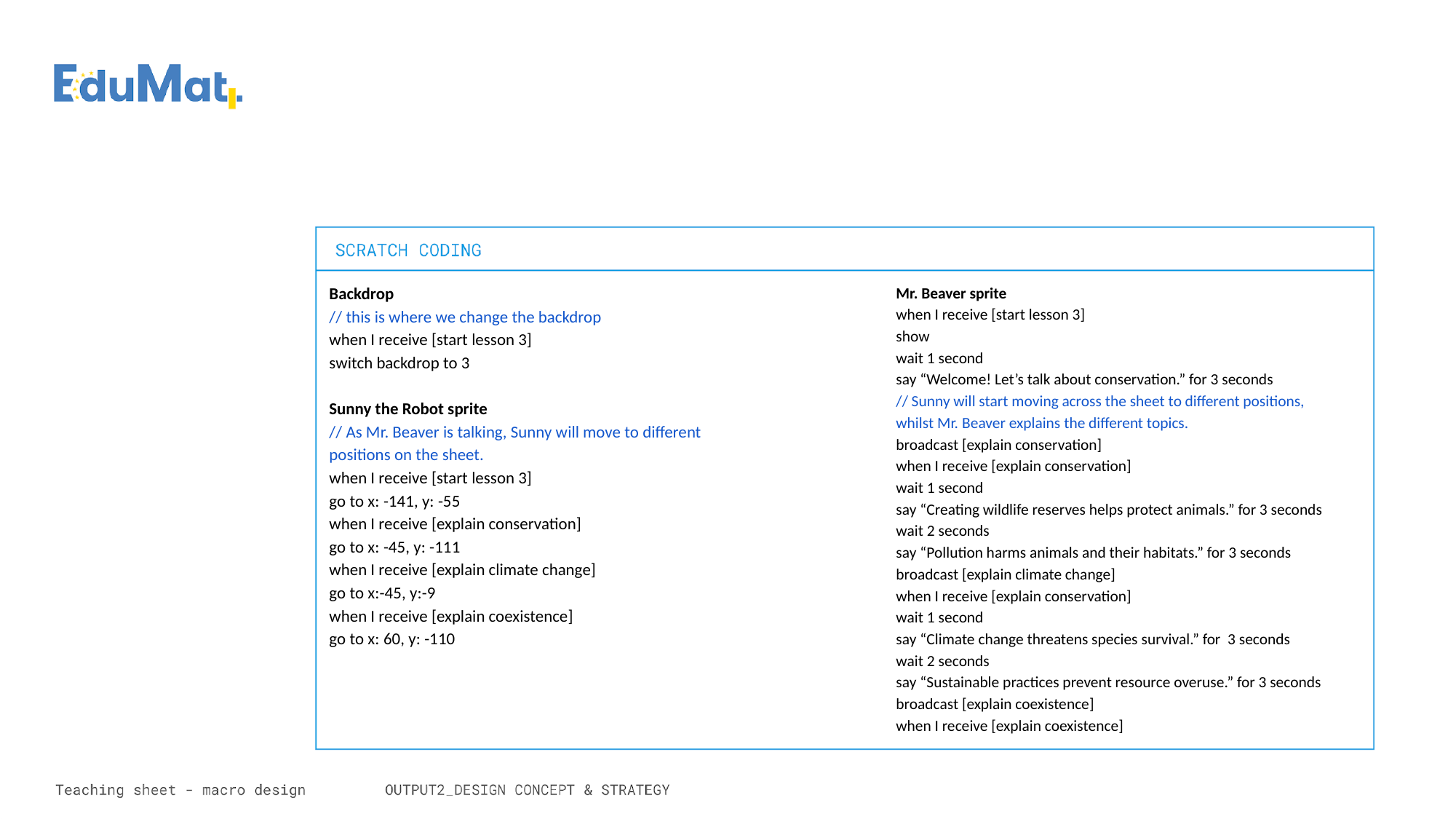

Backdrop
// this is where we change the backdrop
when I receive [start lesson 3]
switch backdrop to 3

Sunny the Robot sprite
// As Mr. Beaver is talking, Sunny will move to different positions on the sheet.
when I receive [start lesson 3]
go to x: -141, y: -55
when I receive [explain conservation]
go to x: -45, y: -111
when I receive [explain climate change]
go to x:-45, y:-9
when I receive [explain coexistence]
go to x: 60, y: -110
Mr. Beaver sprite
when I receive [start lesson 3]
show
wait 1 second
say “Welcome! Let’s talk about conservation.” for 3 seconds
// Sunny will start moving across the sheet to different positions, whilst Mr. Beaver explains the different topics.
broadcast [explain conservation]
when I receive [explain conservation]
wait 1 second
say “Creating wildlife reserves helps protect animals.” for 3 seconds
wait 2 seconds
say “Pollution harms animals and their habitats.” for 3 seconds
broadcast [explain climate change]
when I receive [explain conservation]
wait 1 second
say “Climate change threatens species survival.” for  3 seconds
wait 2 seconds
say “Sustainable practices prevent resource overuse.” for 3 seconds
broadcast [explain coexistence]
when I receive [explain coexistence]